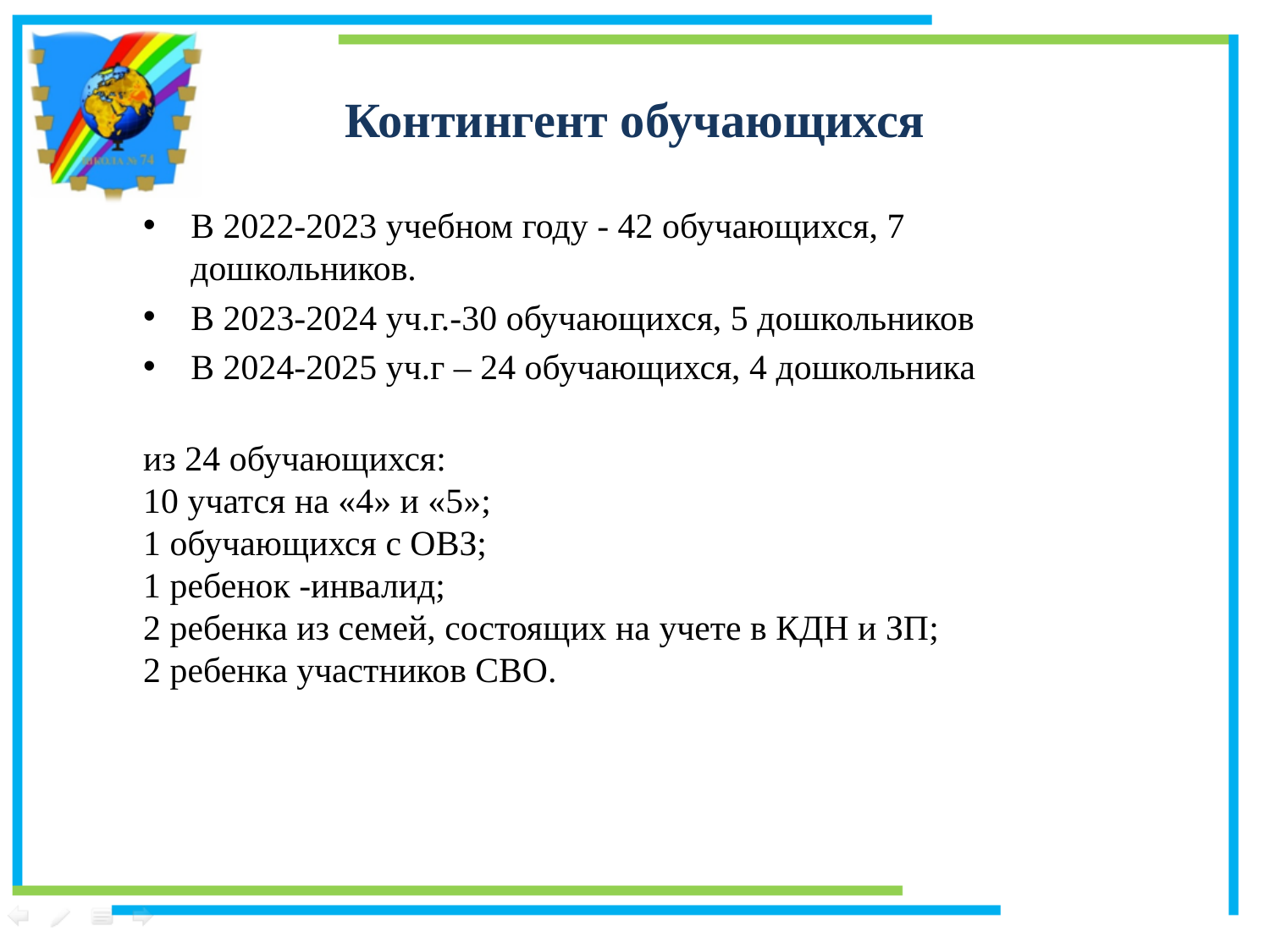

# Контингент обучающихся
В 2022-2023 учебном году - 42 обучающихся, 7 дошкольников.
В 2023-2024 уч.г.-30 обучающихся, 5 дошкольников
В 2024-2025 уч.г – 24 обучающихся, 4 дошкольника

из 24 обучающихся:
10 учатся на «4» и «5»;
1 обучающихся с ОВЗ;
1 ребенок -инвалид;
2 ребенка из семей, состоящих на учете в КДН и ЗП;
2 ребенка участников СВО.